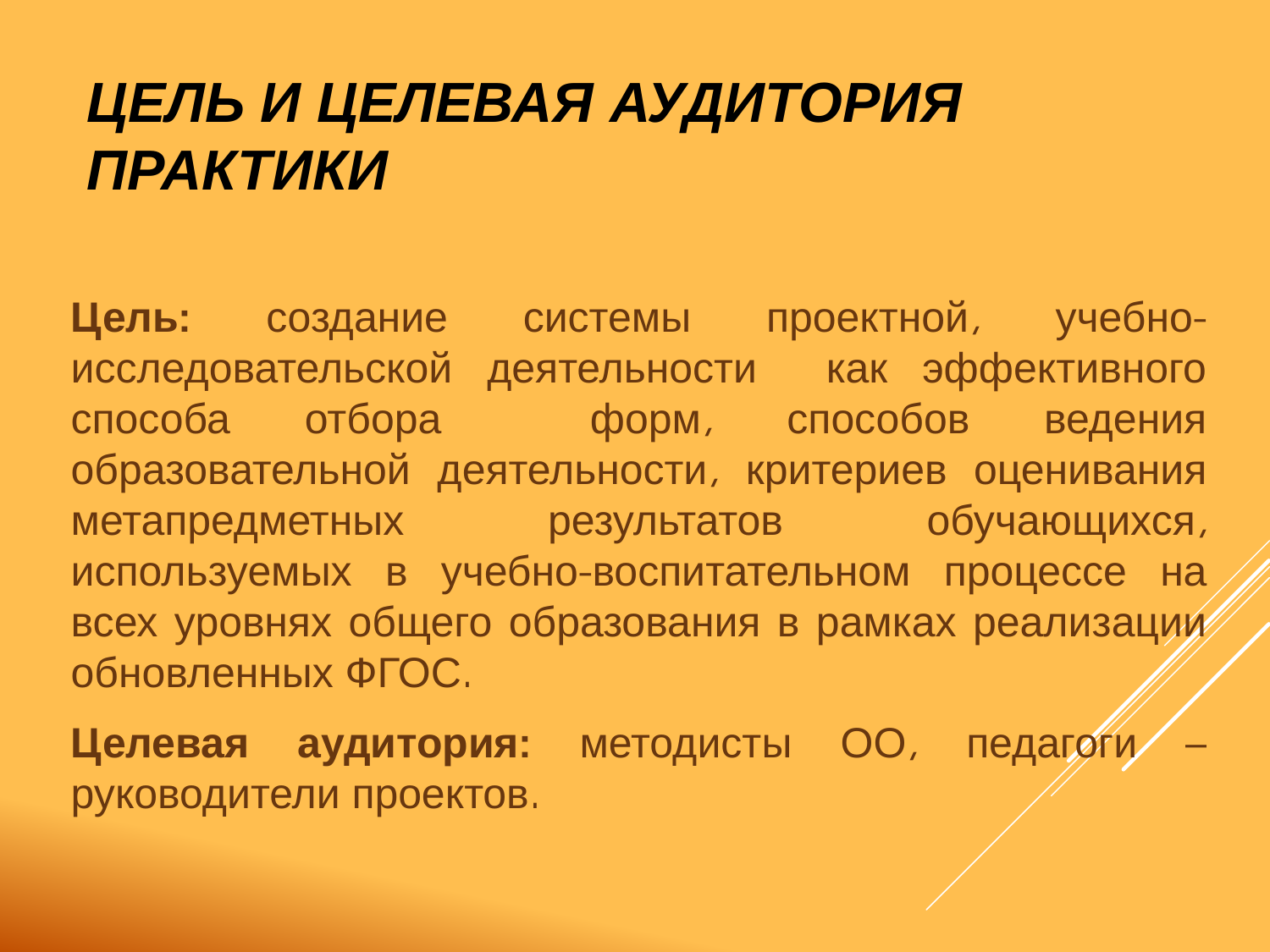

# Цель и целевая аудитория практики
Цель: создание системы проектной, учебно-исследовательской деятельности  как эффективного способа отбора  форм, способов ведения образовательной деятельности, критериев оценивания метапредметных результатов обучающихся, используемых в учебно-воспитательном процессе на всех уровнях общего образования в рамках реализации обновленных ФГОС.
Целевая аудитория: методисты ОО, педагоги – руководители проектов.